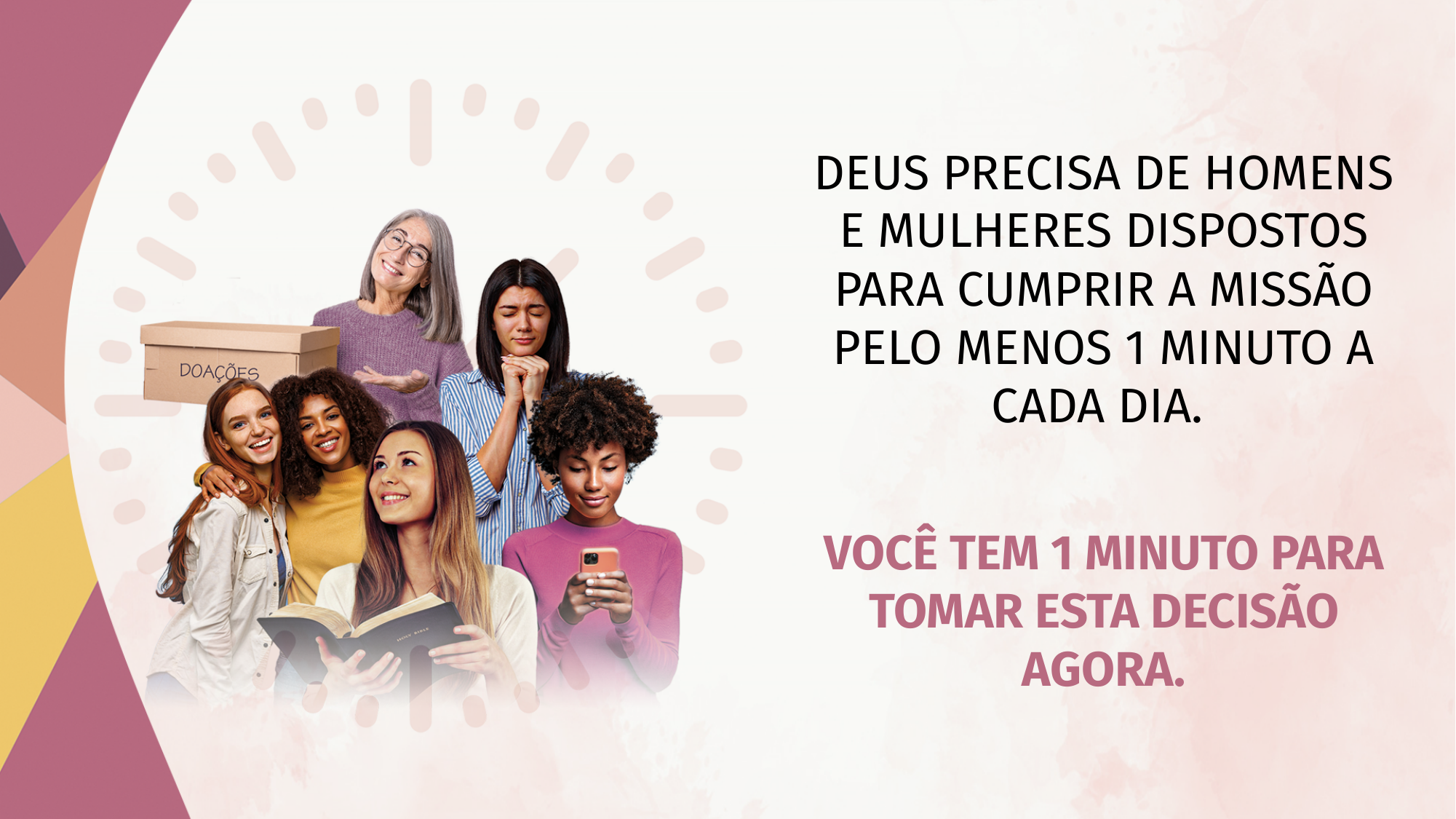

Deus precisa de homens e mulheres dispostos para cumprir a missão pelo menos 1 minuto a cada dia.

Você tem 1 minuto para tomar esta decisão agora.